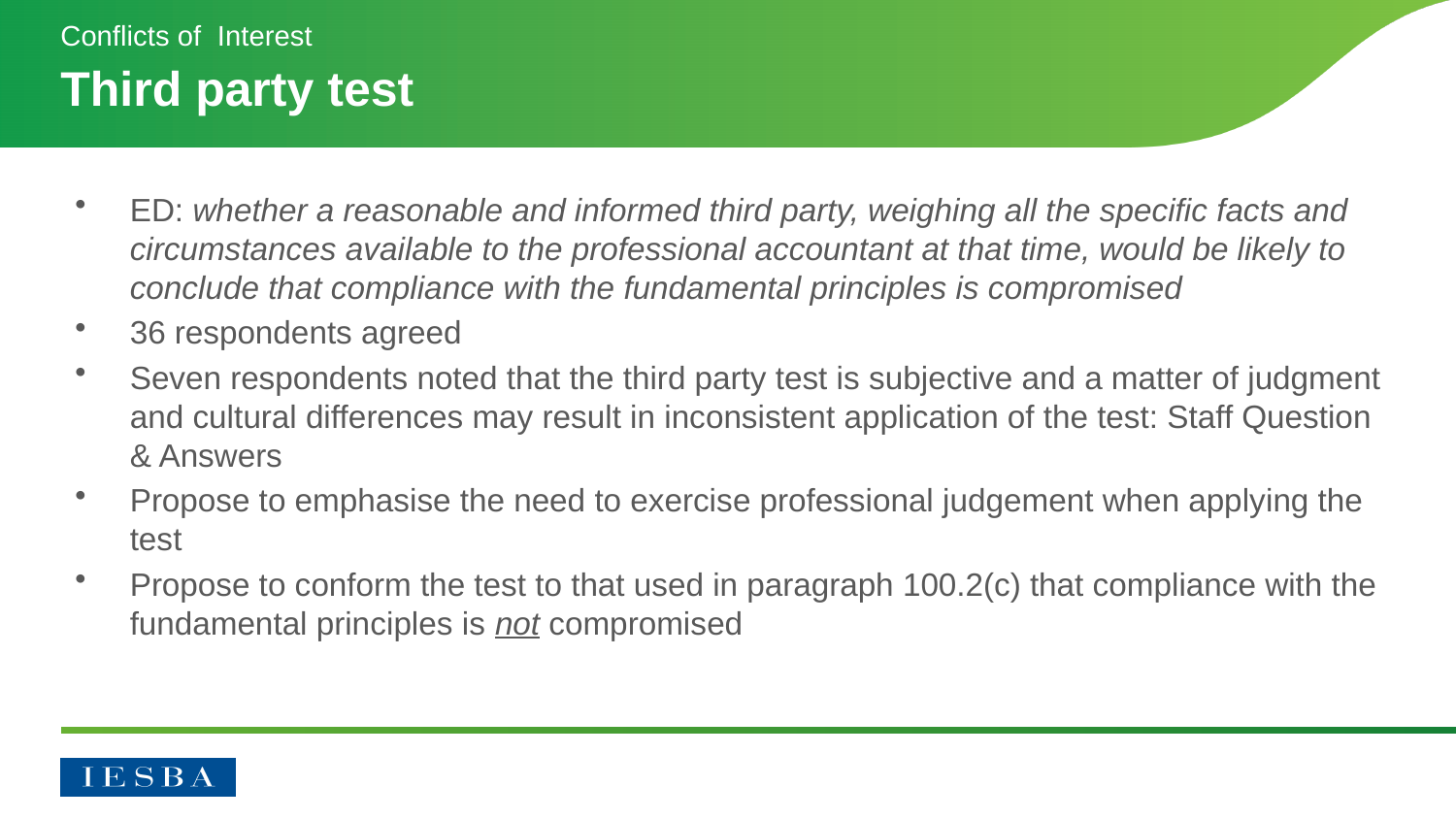

Conflicts of  Interest

# Third party test
ED: whether a reasonable and informed third party, weighing all the specific facts and circumstances available to the professional accountant at that time, would be likely to conclude that compliance with the fundamental principles is compromised
36 respondents agreed
Seven respondents noted that the third party test is subjective and a matter of judgment and cultural differences may result in inconsistent application of the test: Staff Question & Answers
Propose to emphasise the need to exercise professional judgement when applying the test
Propose to conform the test to that used in paragraph 100.2(c) that compliance with the fundamental principles is not compromised